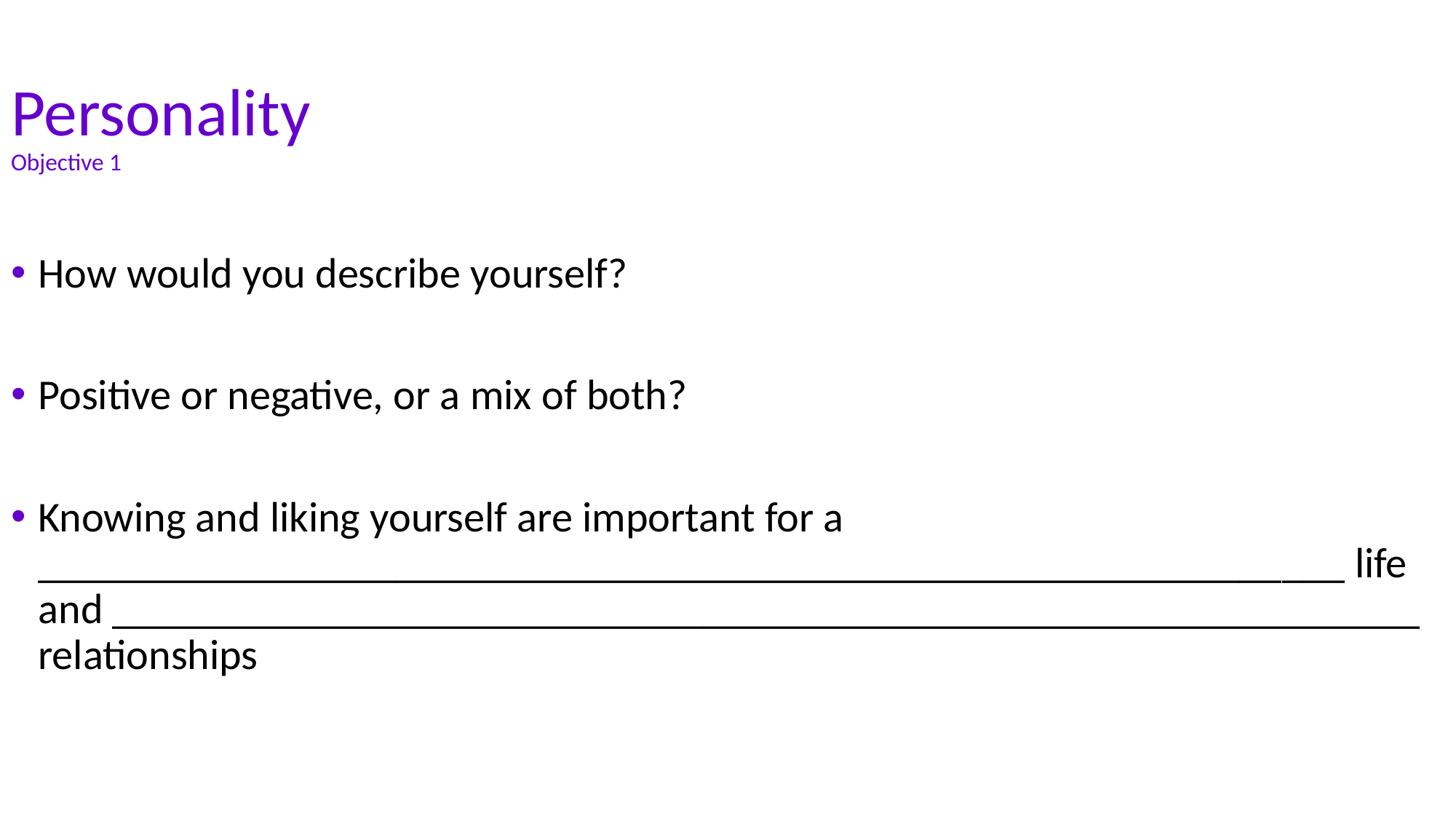

Personality
Objective 1
How would you describe yourself?

Positive or negative, or a mix of both?

Knowing and liking yourself are important for a ______________________________________________________________ life and ______________________________________________________________ relationships